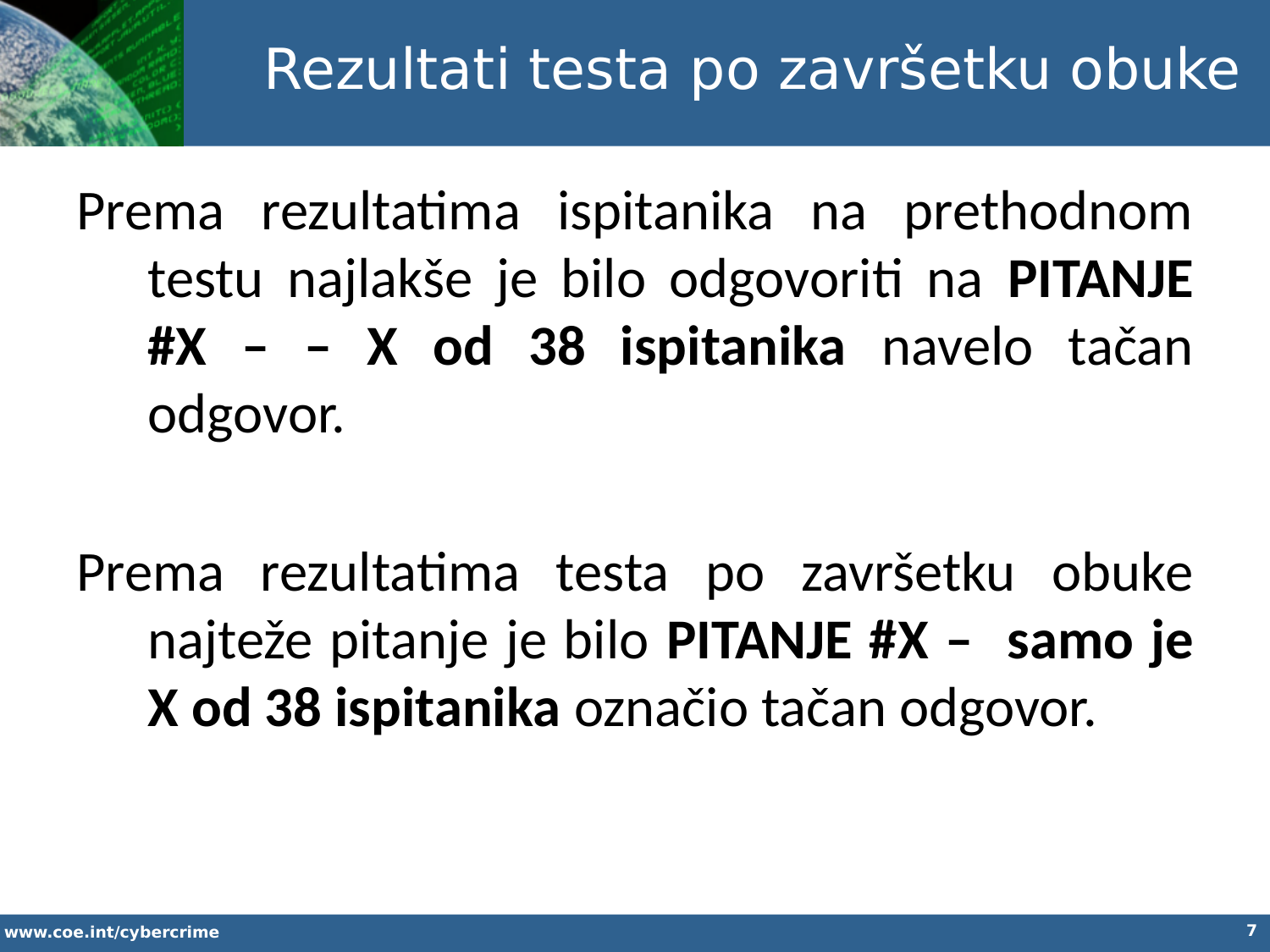

Rezultati testa po završetku obuke
Prema rezultatima ispitanika na prethodnom testu najlakše je bilo odgovoriti na PITANJE #X – – X od 38 ispitanika navelo tačan odgovor.

Prema rezultatima testa po završetku obuke najteže pitanje je bilo PITANJE #X –  samo je X od 38 ispitanika označio tačan odgovor.